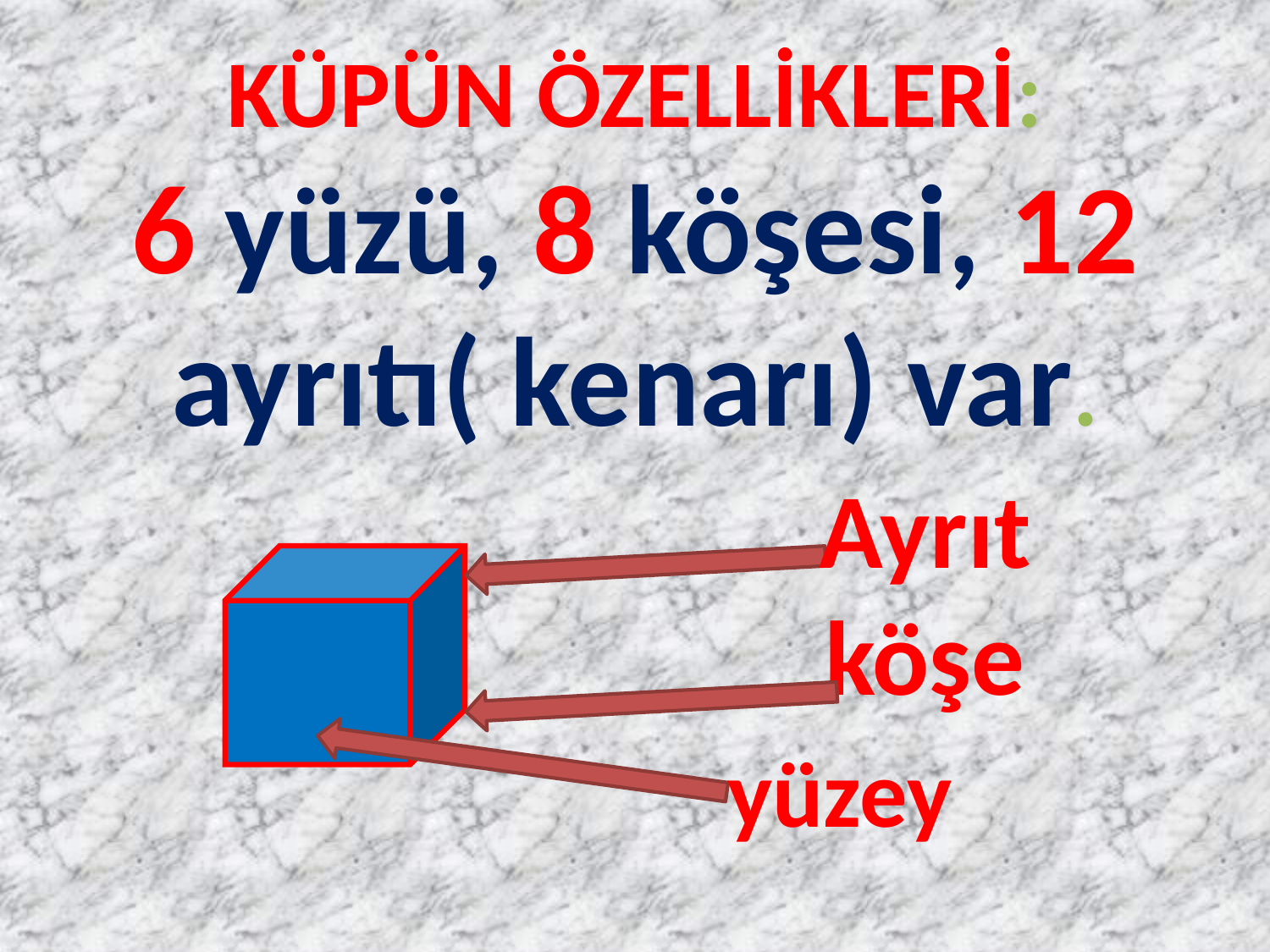

KÜPÜN ÖZELLİKLERİ:
6 yüzü, 8 köşesi, 12 ayrıtı( kenarı) var.
#

Ayrıt
köşe

yüzey